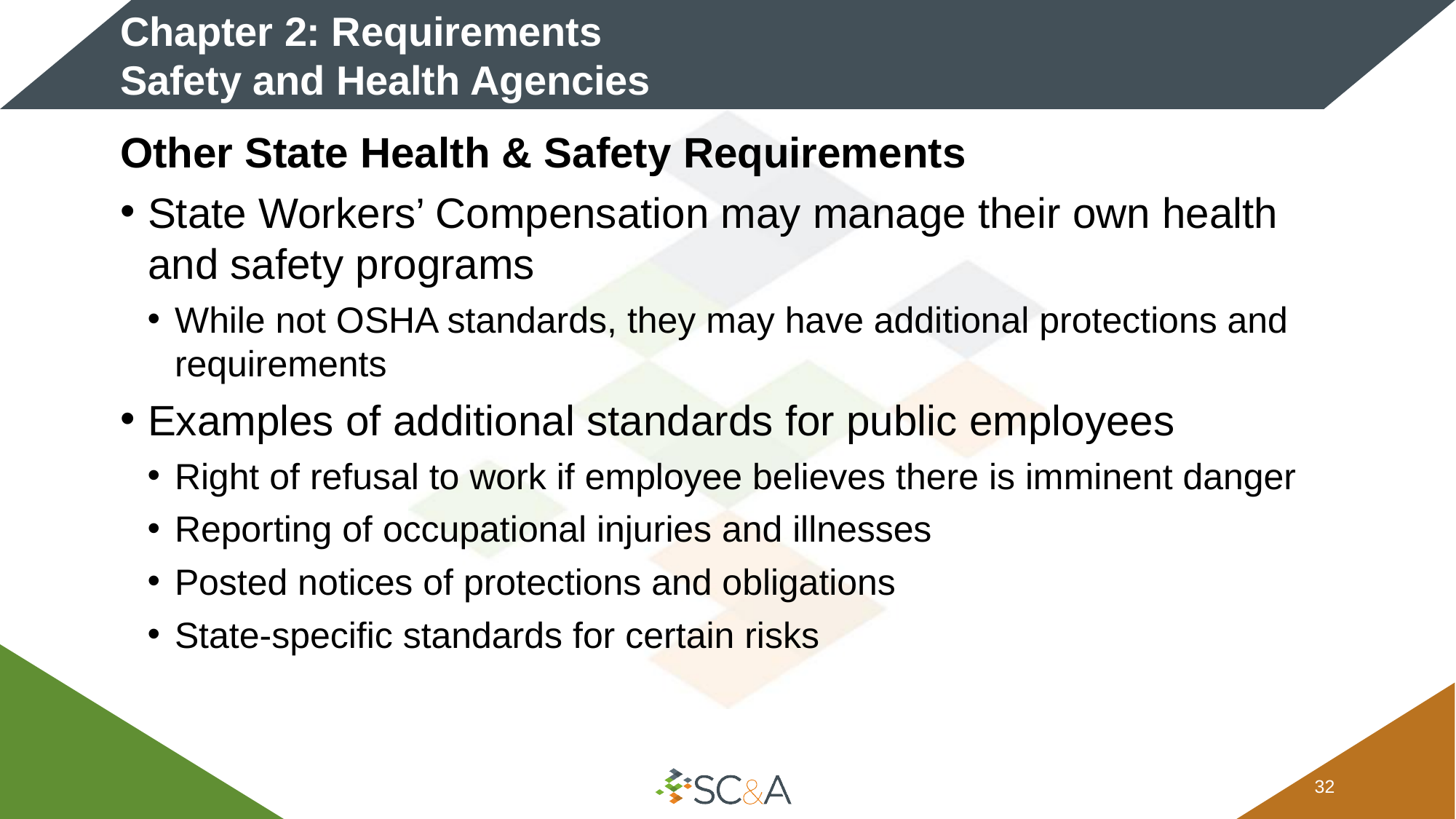

# Chapter 2: Requirements Safety and Health Agencies
Other State Health & Safety Requirements
State Workers’ Compensation may manage their own health and safety programs
While not OSHA standards, they may have additional protections and requirements
Examples of additional standards for public employees
Right of refusal to work if employee believes there is imminent danger
Reporting of occupational injuries and illnesses
Posted notices of protections and obligations
State-specific standards for certain risks
32